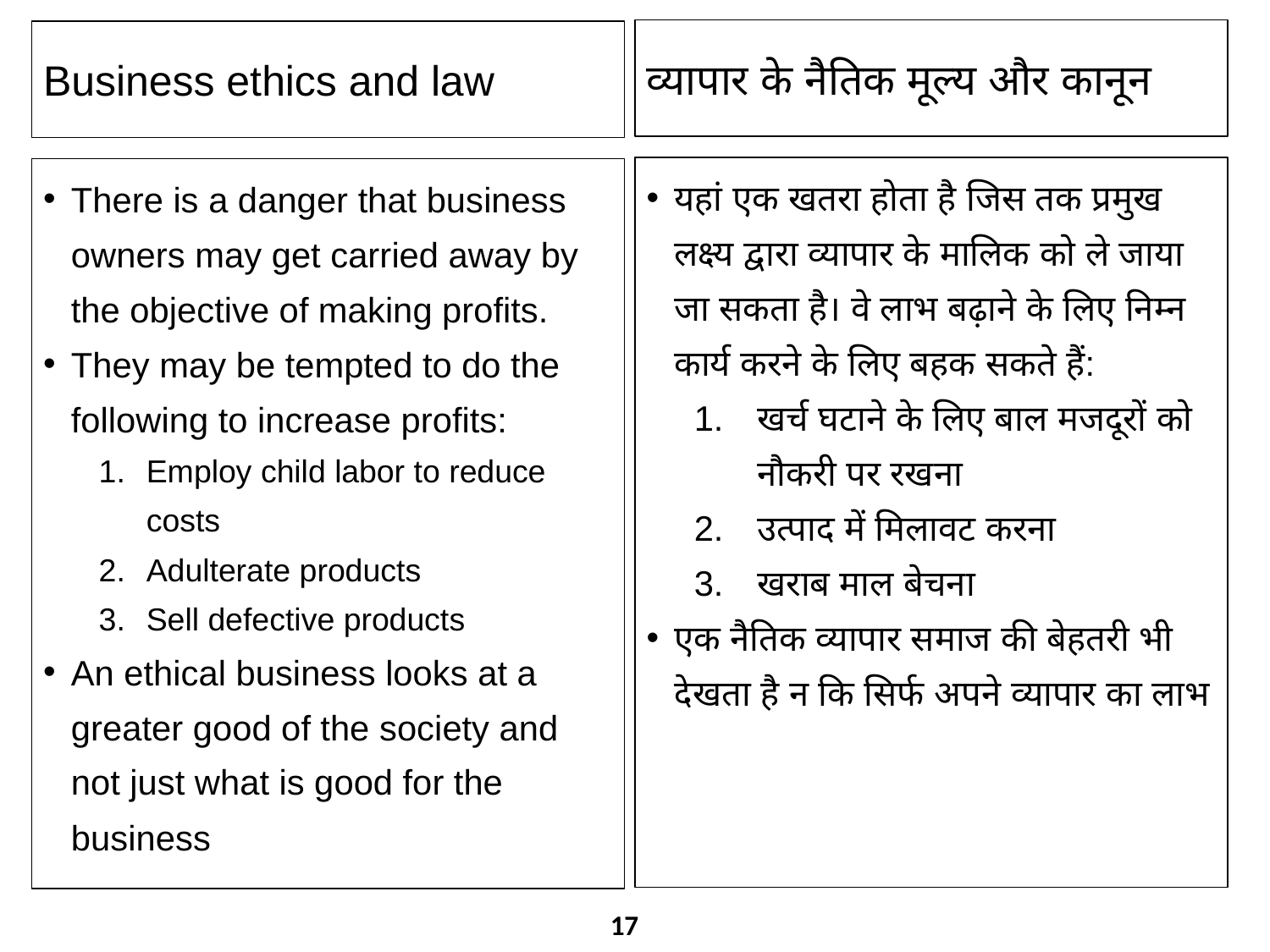

व्यापार के नैतिक मूल्य और कानून
Business ethics and law
यहां एक खतरा होता है जिस तक प्रमुख लक्ष्य द्वारा व्यापार के मालिक को ले जाया जा सकता है। वे लाभ बढ़ाने के लिए निम्न कार्य करने के लिए बहक सकते हैं:
खर्च घटाने के लिए बाल मजदूरों को नौकरी पर रखना
उत्पाद में मिलावट करना
खराब माल बेचना
एक नैतिक व्यापार समाज की बेहतरी भी देखता है न कि सिर्फ अपने व्यापार का लाभ
There is a danger that business owners may get carried away by the objective of making profits.
They may be tempted to do the following to increase profits:
Employ child labor to reduce costs
Adulterate products
Sell defective products
An ethical business looks at a greater good of the society and not just what is good for the business
17